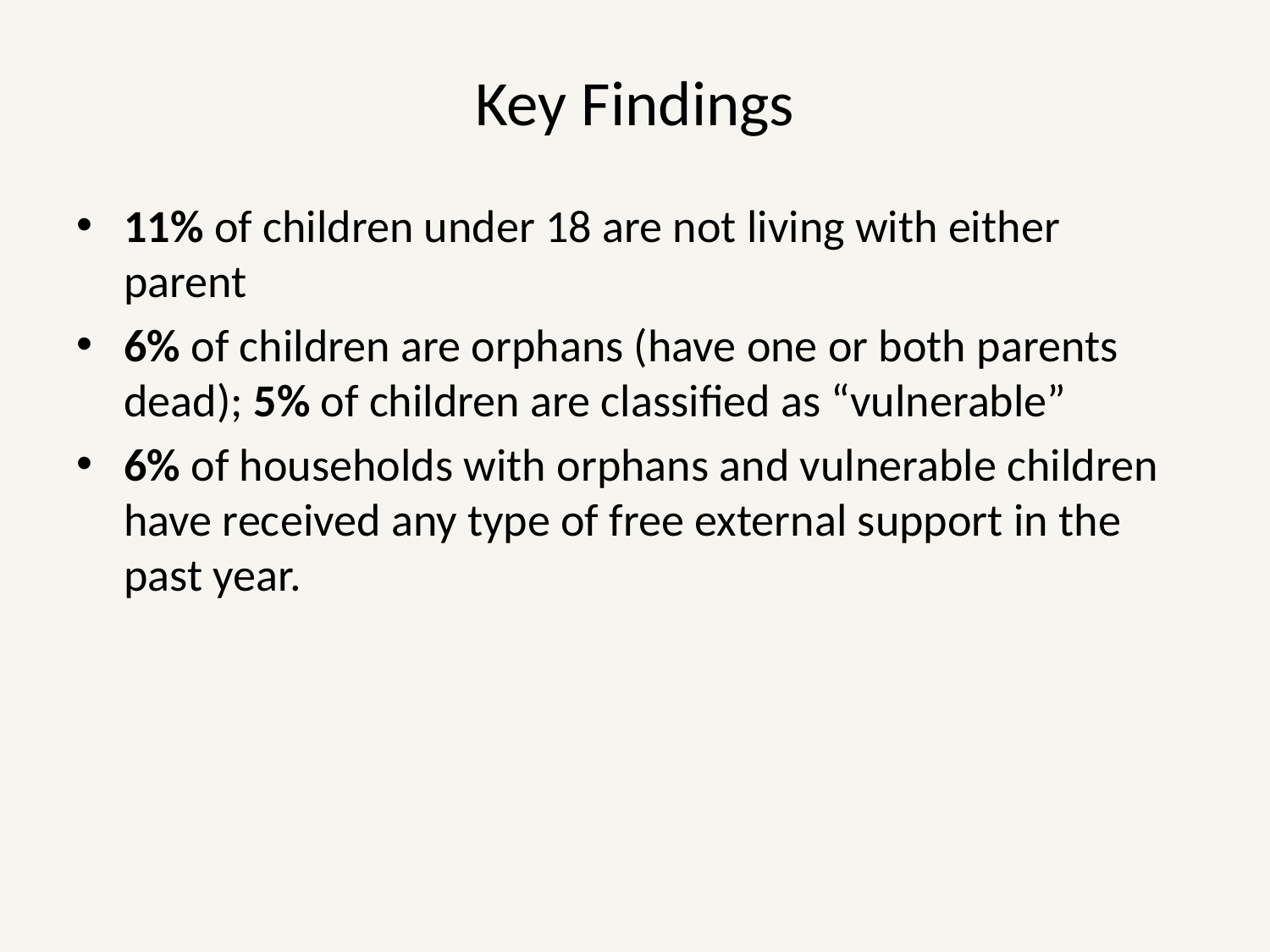

# Key Findings
11% of children under 18 are not living with either parent
6% of children are orphans (have one or both parents dead); 5% of children are classified as “vulnerable”
6% of households with orphans and vulnerable children have received any type of free external support in the past year.